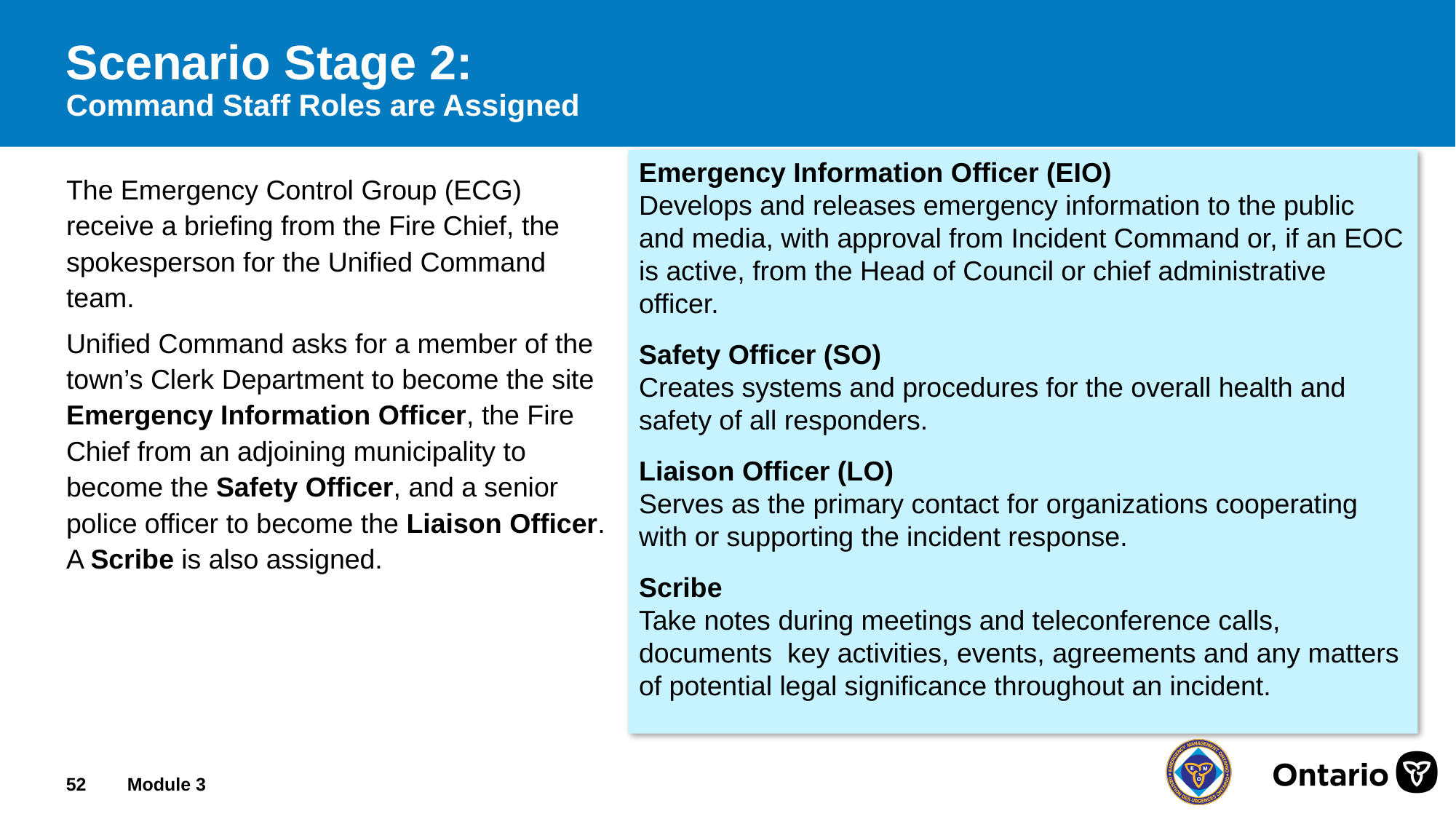

# Scenario Stage 2: Command Staff Roles are Assigned
Emergency Information Officer (EIO)
Develops and releases emergency information to the public and media, with approval from Incident Command or, if an EOC is active, from the Head of Council or chief administrative officer.
Safety Officer (SO)
Creates systems and procedures for the overall health and safety of all responders.
Liaison Officer (LO)
Serves as the primary contact for organizations cooperating with or supporting the incident response.
Scribe
Take notes during meetings and teleconference calls, documents  key activities, events, agreements and any matters of potential legal significance throughout an incident.
The Emergency Control Group (ECG) receive a briefing from the Fire Chief, the spokesperson for the Unified Command team.
Unified Command asks for a member of the town’s Clerk Department to become the site Emergency Information Officer, the Fire Chief from an adjoining municipality to become the Safety Officer, and a senior police officer to become the Liaison Officer. A Scribe is also assigned.
52
Module 3